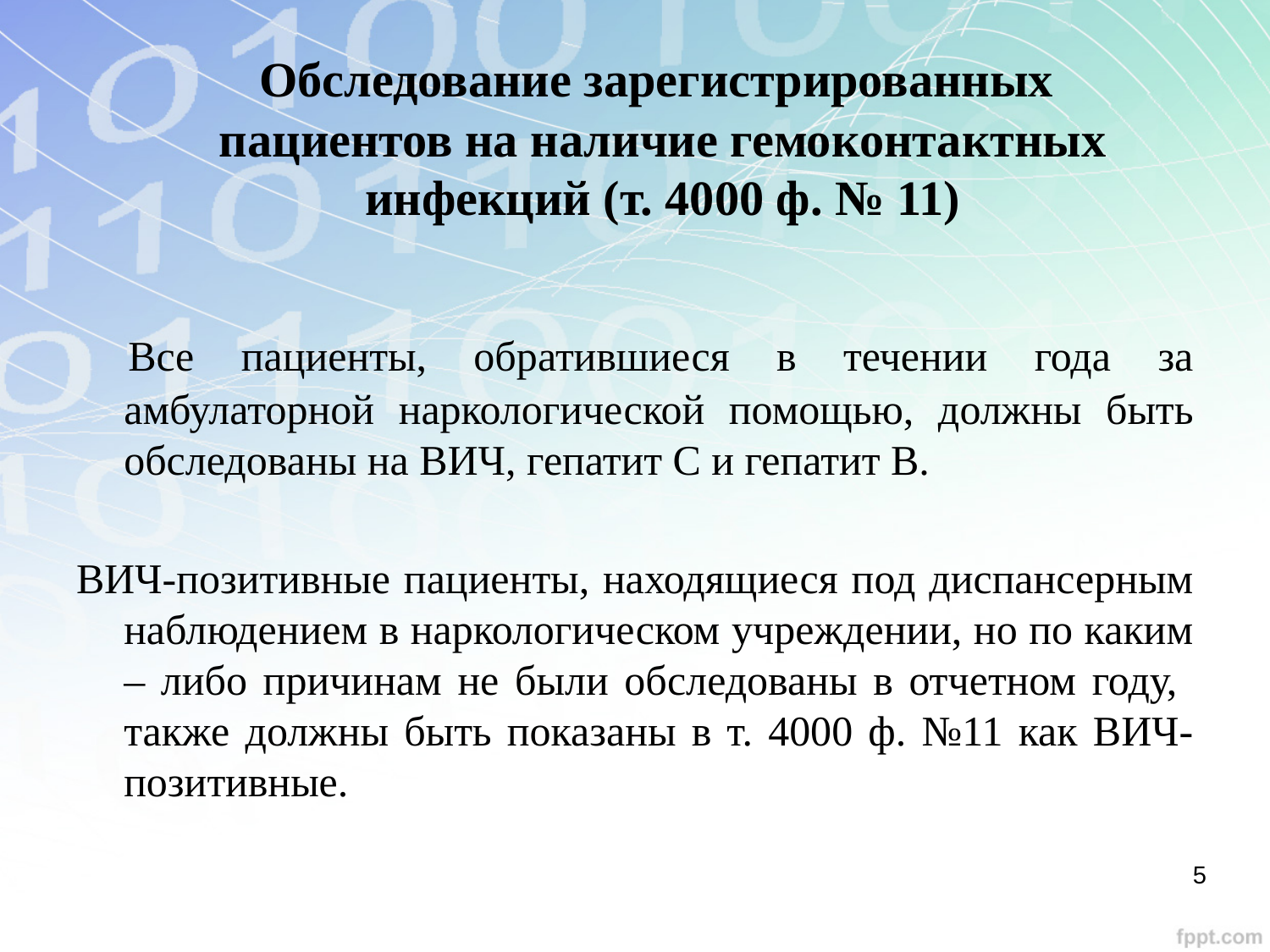

Обследование зарегистрированных
пациентов на наличие гемоконтактных инфекций (т. 4000 ф. № 11)

 Все пациенты, обратившиеся в течении года за амбулаторной наркологической помощью, должны быть обследованы на ВИЧ, гепатит С и гепатит В.

ВИЧ-позитивные пациенты, находящиеся под диспансерным наблюдением в наркологическом учреждении, но по каким – либо причинам не были обследованы в отчетном году,  также должны быть показаны в т. 4000 ф. №11 как ВИЧ-позитивные.
5